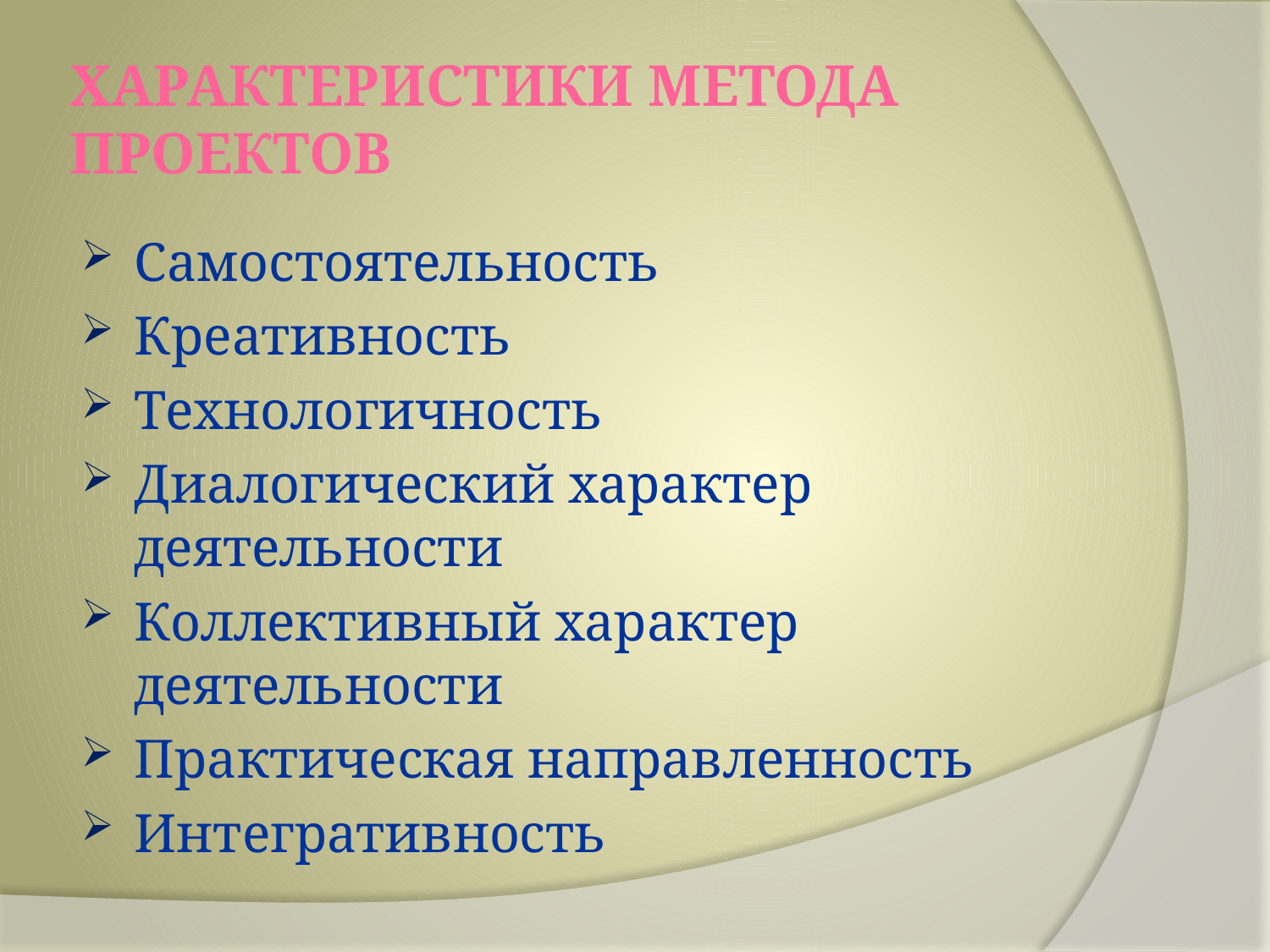

# Характеристики метода проектов
Самостоятельность
Креативность
Технологичность
Диалогический характер деятельности
Коллективный характер деятельности
Практическая направленность
Интегративность